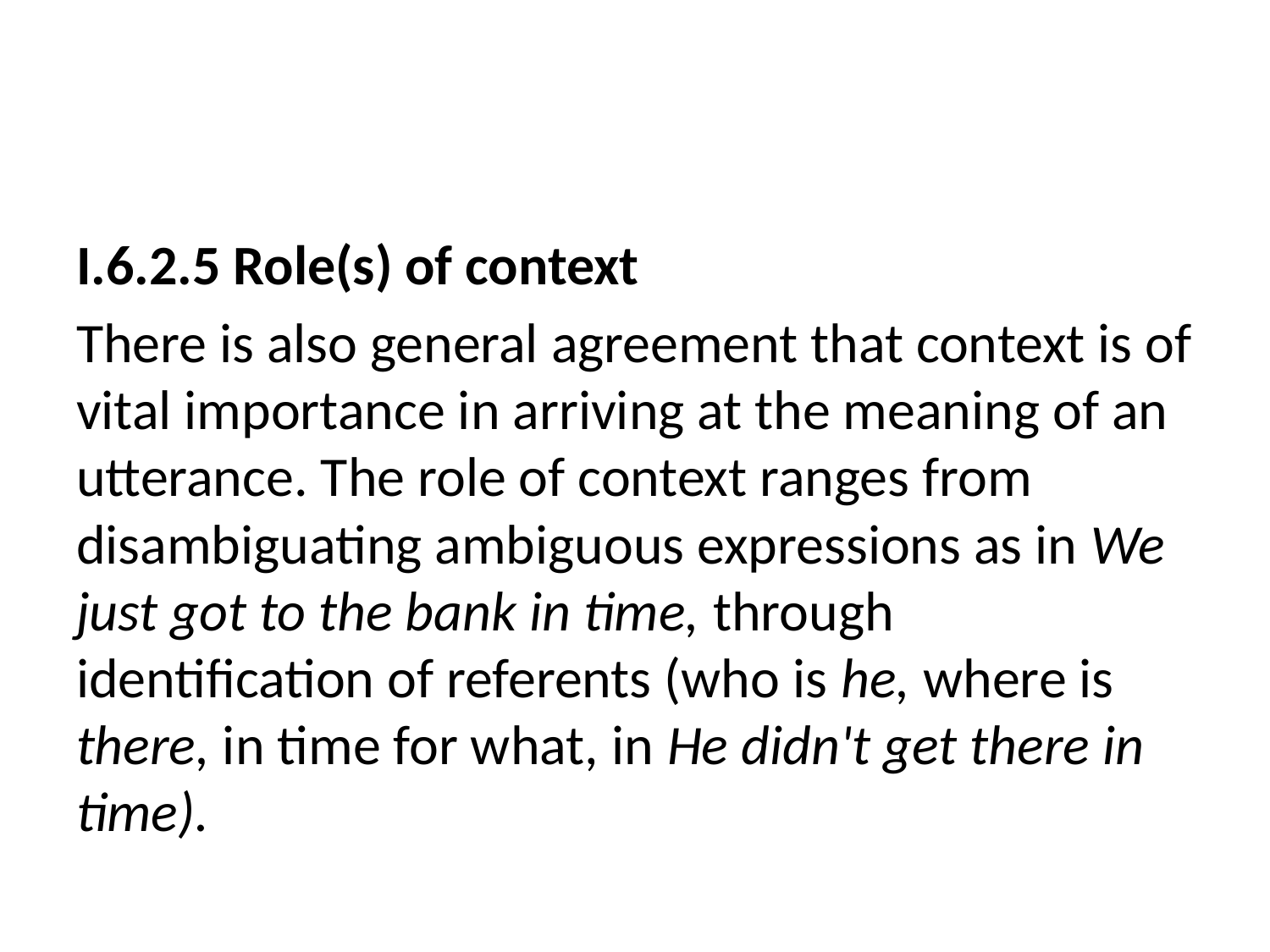

#
I.6.2.5 Role(s) of context
There is also general agreement that context is of vital importance in arriving at the meaning of an utterance. The role of context ranges from disambiguating ambiguous expressions as in We just got to the bank in time, through identification of referents (who is he, where is there, in time for what, in He didn't get there in time).